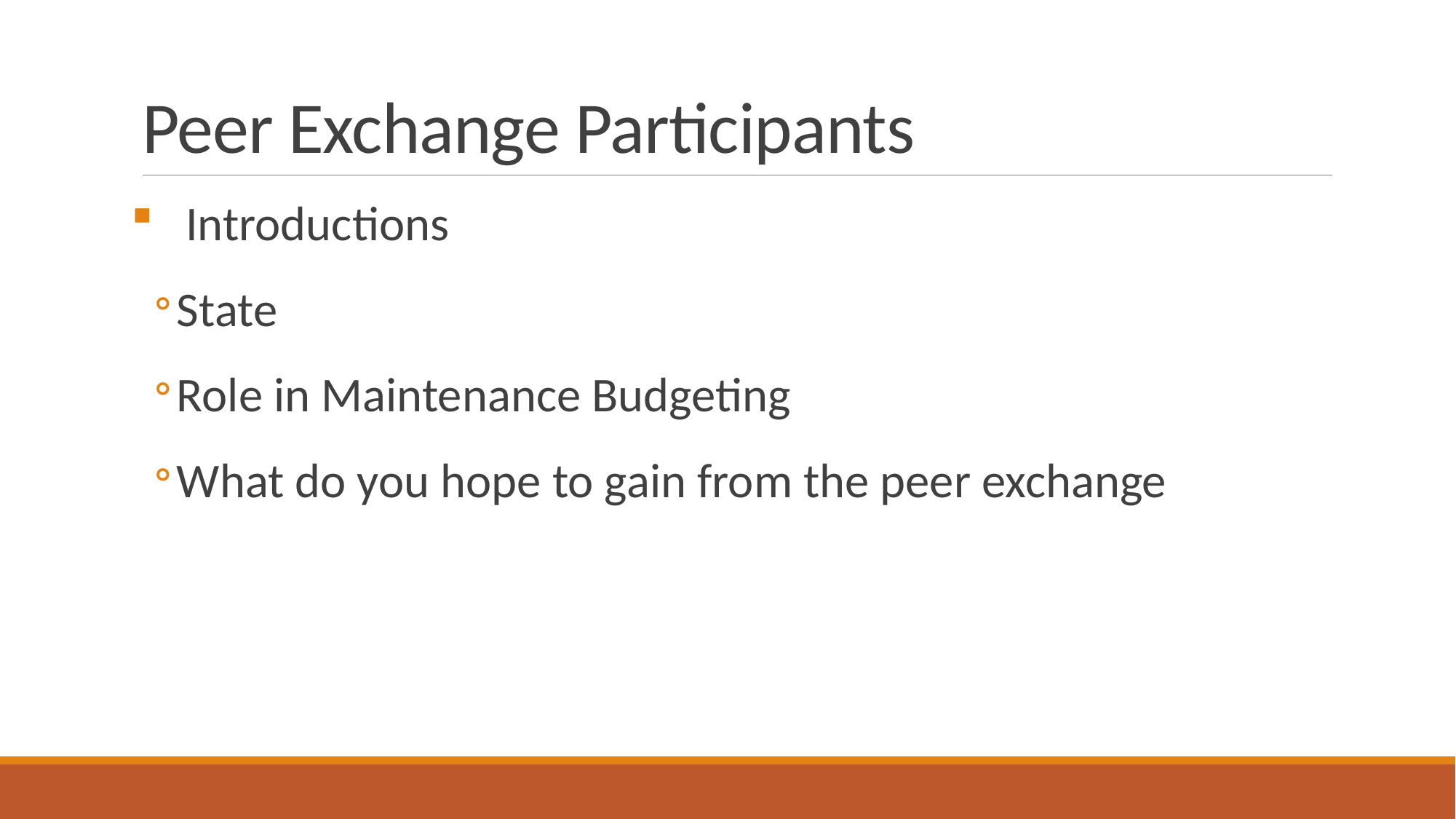

# Peer Exchange Participants
Introductions
State
Role in Maintenance Budgeting
What do you hope to gain from the peer exchange